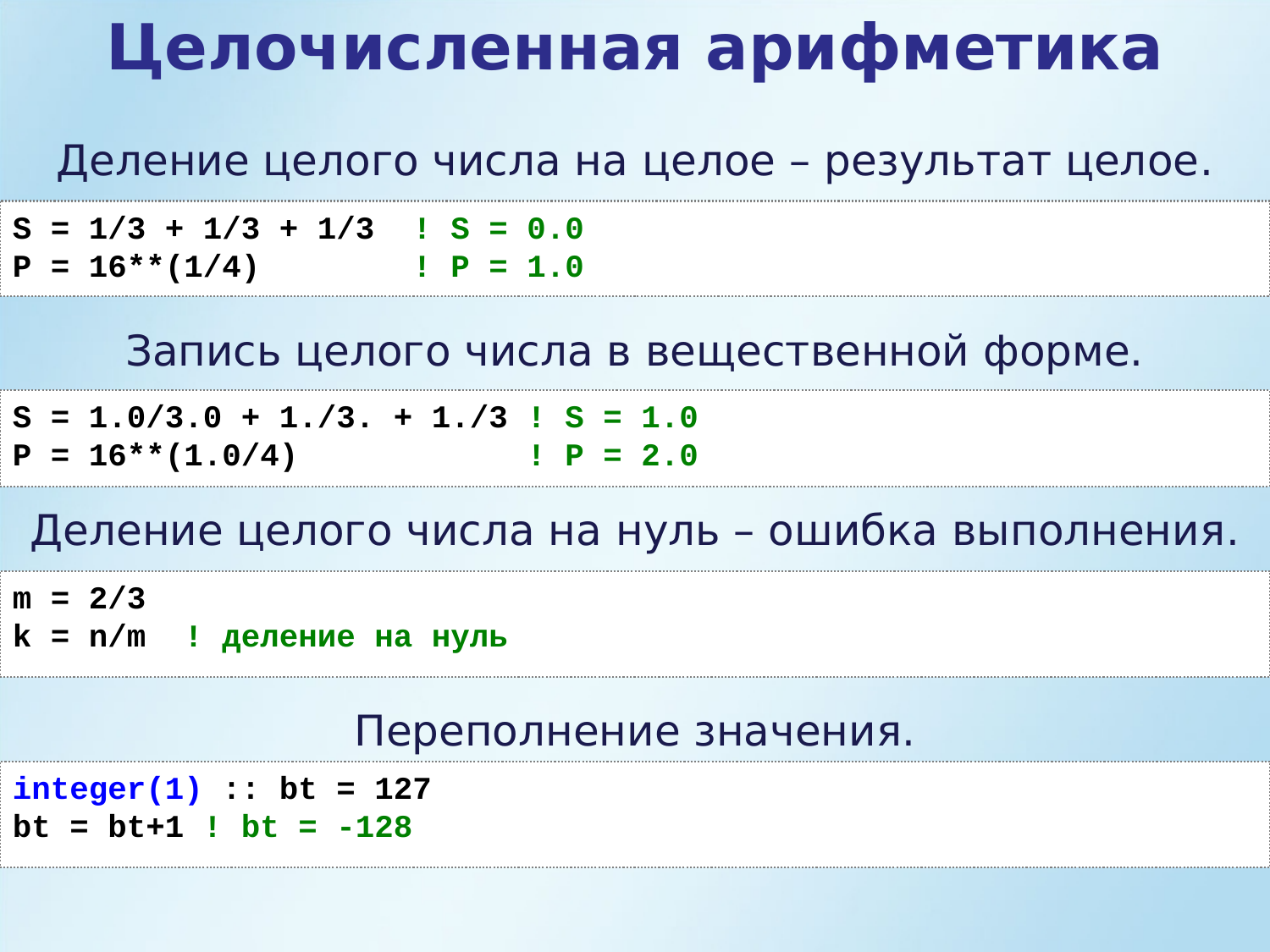

Целочисленная арифметика
Деление целого числа на целое – результат целое.
S = 1/3 + 1/3 + 1/3  ! S = 0.0
P = 16**(1/4)        ! P = 1.0
Запись целого числа в вещественной форме.
S = 1.0/3.0 + 1./3. + 1./3 ! S = 1.0
P = 16**(1.0/4)            ! P = 2.0
Деление целого числа на нуль – ошибка выполнения.
m = 2/3
k = n/m  ! деление на нуль
Переполнение значения.
integer(1) :: bt = 127
bt = bt+1 ! bt = -128